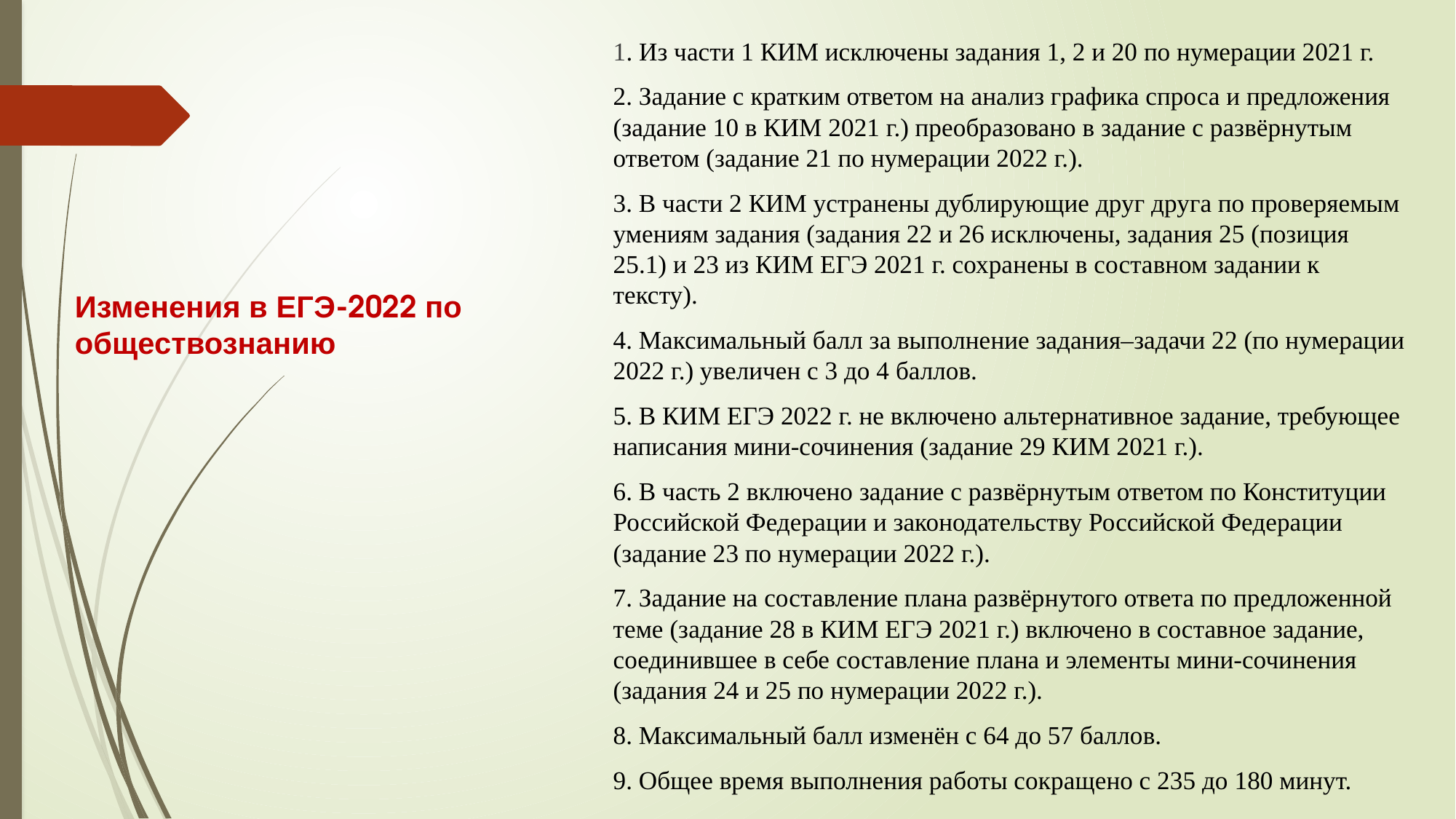

1. Из части 1 КИМ исключены задания 1, 2 и 20 по нумерации 2021 г.
2. Задание с кратким ответом на анализ графика спроса и предложения (задание 10 в КИМ 2021 г.) преобразовано в задание с развёрнутым ответом (задание 21 по нумерации 2022 г.).
3. В части 2 КИМ устранены дублирующие друг друга по проверяемым умениям задания (задания 22 и 26 исключены, задания 25 (позиция 25.1) и 23 из КИМ ЕГЭ 2021 г. сохранены в составном задании к тексту).
4. Максимальный балл за выполнение задания–задачи 22 (по нумерации 2022 г.) увеличен с 3 до 4 баллов.
5. В КИМ ЕГЭ 2022 г. не включено альтернативное задание, требующее написания мини-сочинения (задание 29 КИМ 2021 г.).
6. В часть 2 включено задание с развёрнутым ответом по Конституции Российской Федерации и законодательству Российской Федерации (задание 23 по нумерации 2022 г.).
7. Задание на составление плана развёрнутого ответа по предложенной теме (задание 28 в КИМ ЕГЭ 2021 г.) включено в составное задание, соединившее в себе составление плана и элементы мини-сочинения (задания 24 и 25 по нумерации 2022 г.).
8. Максимальный балл изменён с 64 до 57 баллов.
9. Общее время выполнения работы сокращено с 235 до 180 минут.

# Изменения в ЕГЭ-2022 по обществознанию